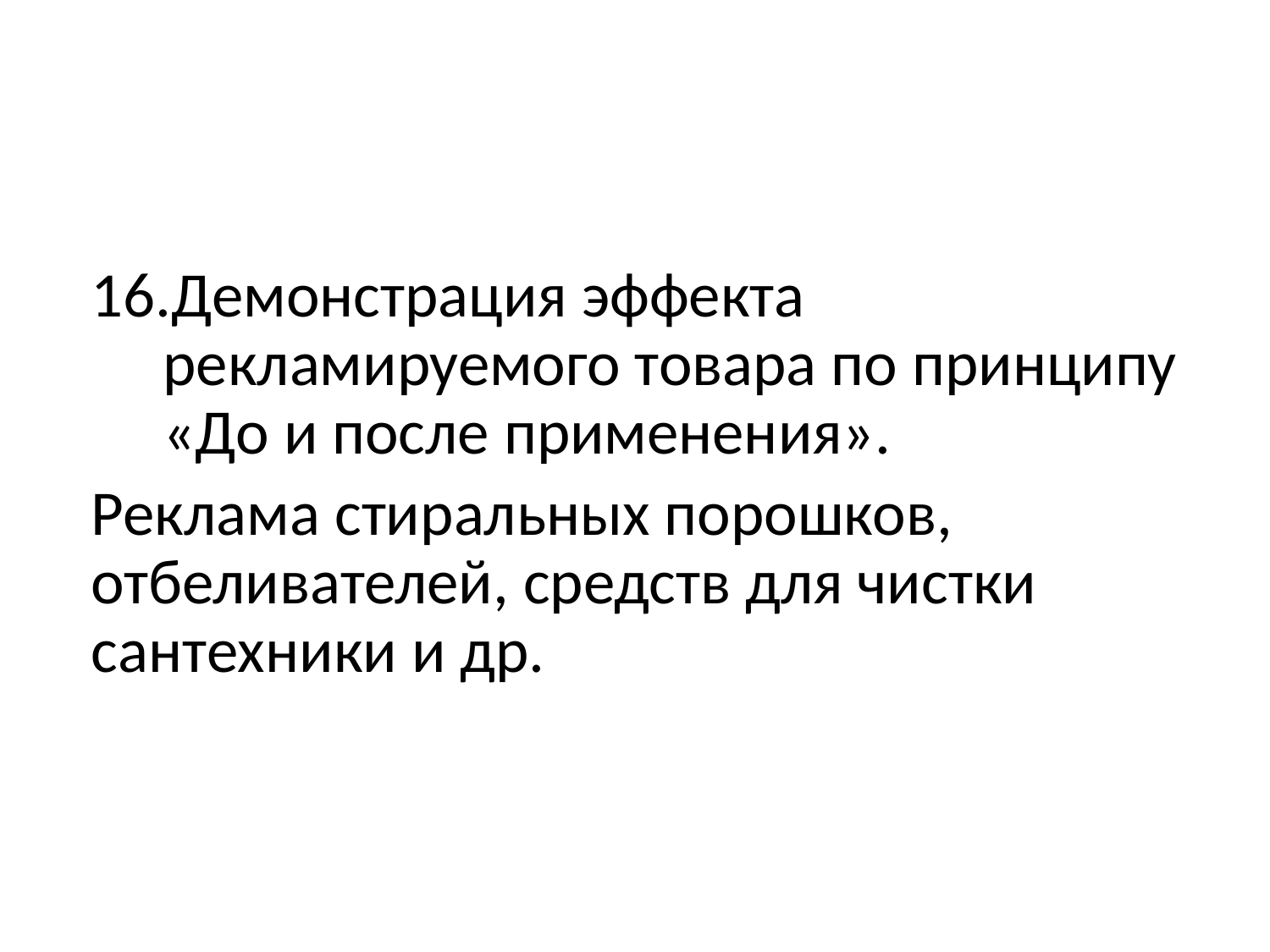

Демонстрация эффекта рекламируемого товара по принципу «До и после применения».
Реклама стиральных порошков, отбеливателей, средств для чистки сантехники и др.